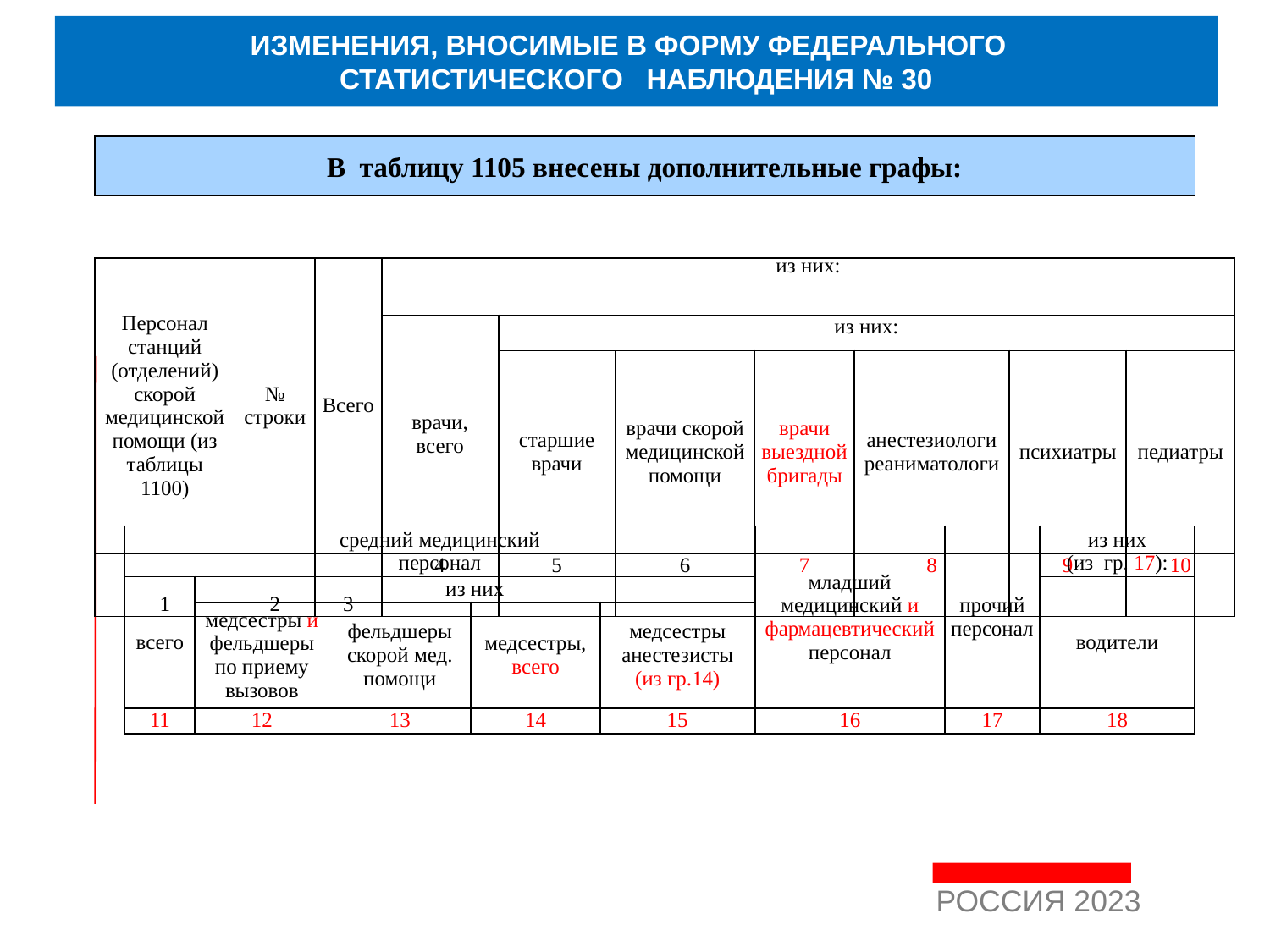

ИЗМЕНЕНИЯ, ВНОСИМЫЕ В ФОРМУ ФЕДЕРАЛЬНОГО
СТАТИСТИЧЕСКОГО   НАБЛЮДЕНИЯ № 30

В  таблицу 1105 внесены дополнительные графы:
| Персонал станций (отделений) скорой медицинской помощи (из таблицы 1100) | № строки | Всего | из них: |  |  |  |  |  |  |
| --- | --- | --- | --- | --- | --- | --- | --- | --- | --- |
|  |  |  | врачи, всего | из них: |  |  |  |  |  |
|  |  |  |  | старшие врачи | врачи скорой медицинской помощи | врачи выездной бригады | анестезиологи реаниматологи | психиатры | педиатры |
| 1 | 2 | 3 | 4 | 5 | 6 | 7 | 8 | 9 | 10 |

| средний медицинский персонал |  |  |  |  | младший медицинский и фармацевтический персонал | прочий персонал | из них (из гр. 17): |
| --- | --- | --- | --- | --- | --- | --- | --- |
| всего | из них |  |  |  |  |  | водители |
|  | медсестры и фельдшеры по приему вызовов | фельдшеры скорой мед. помощи | медсестры, всего | медсестры анестезисты (из гр.14) |  |  |  |
| 11 | 12 | 13 | 14 | 15 | 16 | 17 | 18 |

РОССИЯ 2023